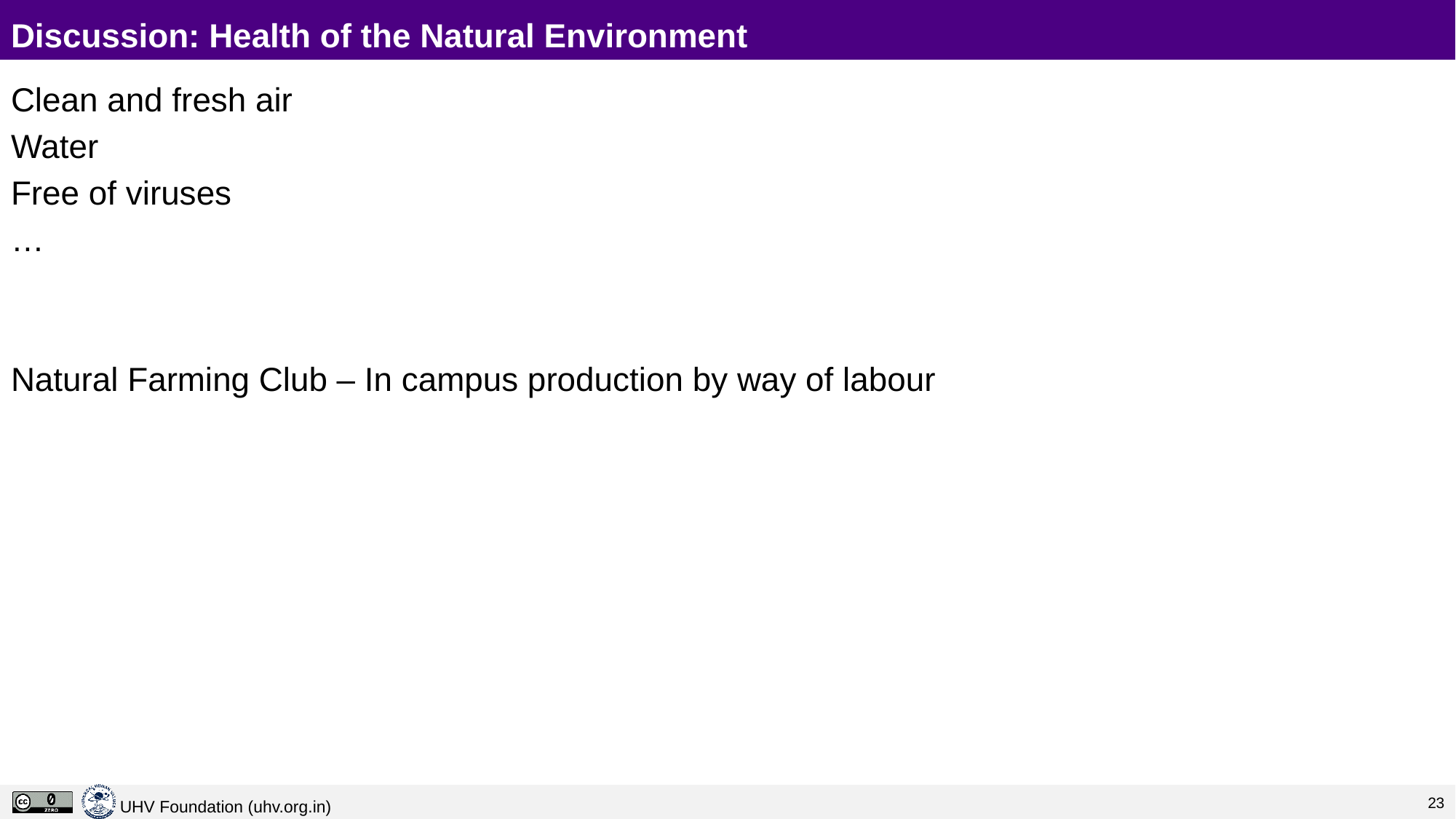

# Discussion: Health of the Natural Environment
Clean and fresh air
Water
Free of viruses
…

Natural Farming Club – In campus production by way of labour